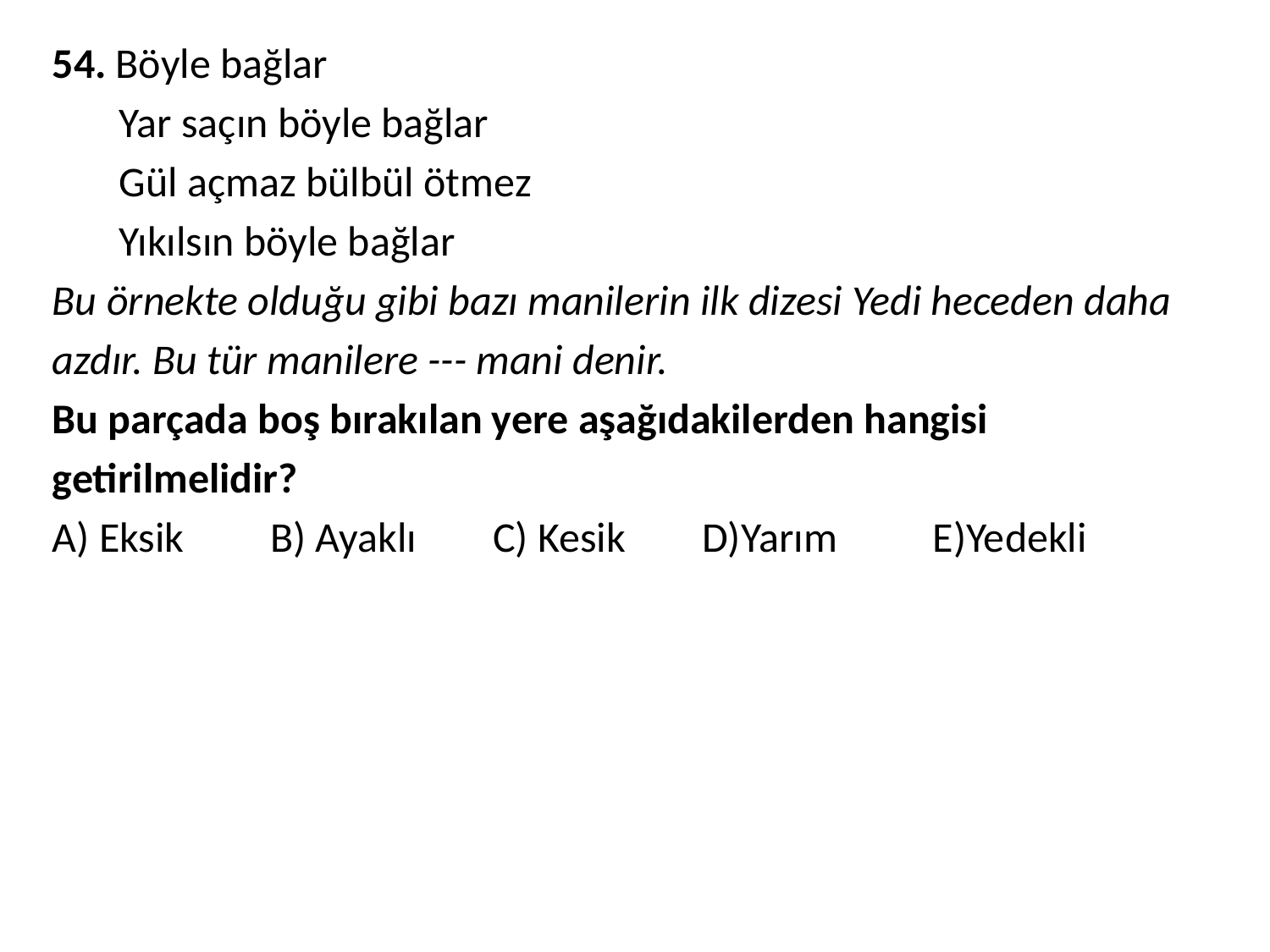

54. Böyle bağlar
       Yar saçın böyle bağlar
       Gül açmaz bülbül ötmez
       Yıkılsın böyle bağlar
Bu örnekte olduğu gibi bazı manilerin ilk dizesi Yedi heceden daha
azdır. Bu tür manilere --- mani denir.
Bu parçada boş bırakılan yere aşağıdakilerden hangisi
getirilmelidir?
A) Eksik         B) Ayaklı        C) Kesik        D)Yarım          E)Yedekli